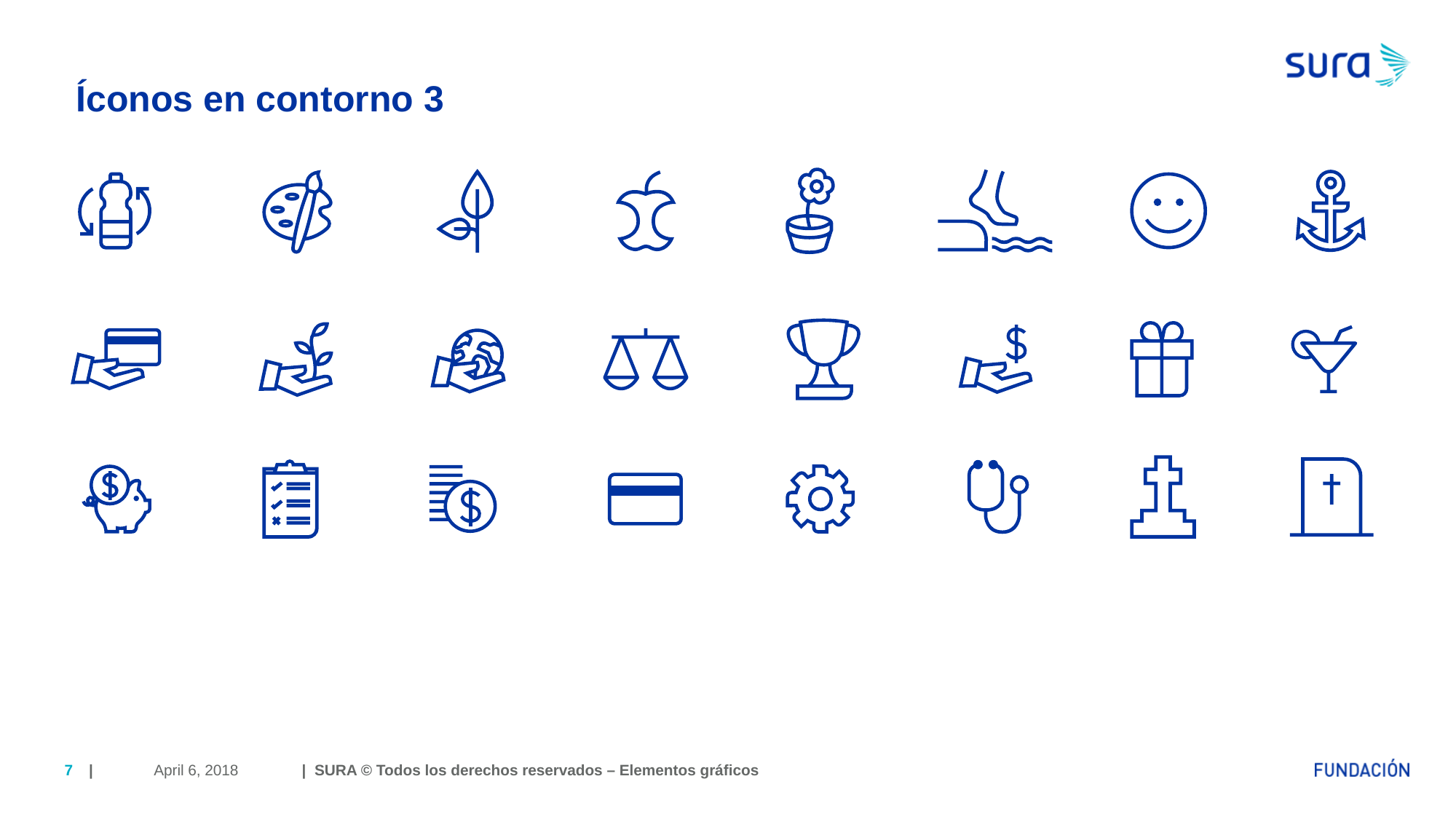

# Íconos en contorno 3

April 6, 2018
7
|                                                  |  SURA © Todos los derechos reservados – Elementos gráficos